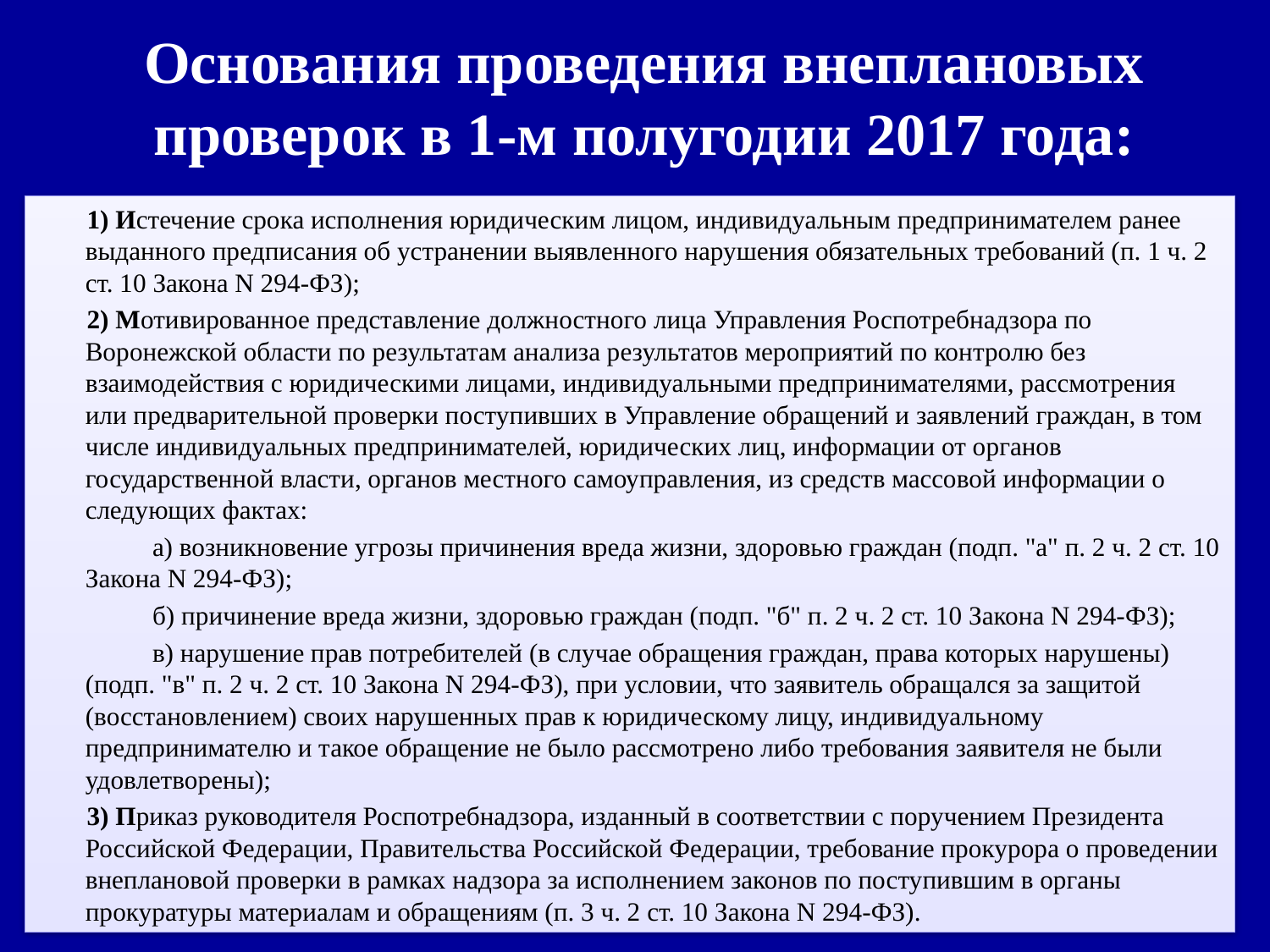

# Основания проведения внеплановых проверок в 1-м полугодии 2017 года:
1) Истечение срока исполнения юридическим лицом, индивидуальным предпринимателем ранее выданного предписания об устранении выявленного нарушения обязательных требований (п. 1 ч. 2 ст. 10 Закона N 294-ФЗ);
2) Мотивированное представление должностного лица Управления Роспотребнадзора по Воронежской области по результатам анализа результатов мероприятий по контролю без взаимодействия с юридическими лицами, индивидуальными предпринимателями, рассмотрения или предварительной проверки поступивших в Управление обращений и заявлений граждан, в том числе индивидуальных предпринимателей, юридических лиц, информации от органов государственной власти, органов местного самоуправления, из средств массовой информации о следующих фактах:
          а) возникновение угрозы причинения вреда жизни, здоровью граждан (подп. "а" п. 2 ч. 2 ст. 10 Закона N 294-ФЗ);
          б) причинение вреда жизни, здоровью граждан (подп. "б" п. 2 ч. 2 ст. 10 Закона N 294-ФЗ);
          в) нарушение прав потребителей (в случае обращения граждан, права которых нарушены) (подп. "в" п. 2 ч. 2 ст. 10 Закона N 294-ФЗ), при условии, что заявитель обращался за защитой (восстановлением) своих нарушенных прав к юридическому лицу, индивидуальному предпринимателю и такое обращение не было рассмотрено либо требования заявителя не были удовлетворены);
3) Приказ руководителя Роспотребнадзора, изданный в соответствии с поручением Президента Российской Федерации, Правительства Российской Федерации, требование прокурора о проведении внеплановой проверки в рамках надзора за исполнением законов по поступившим в органы прокуратуры материалам и обращениям (п. 3 ч. 2 ст. 10 Закона N 294-ФЗ).